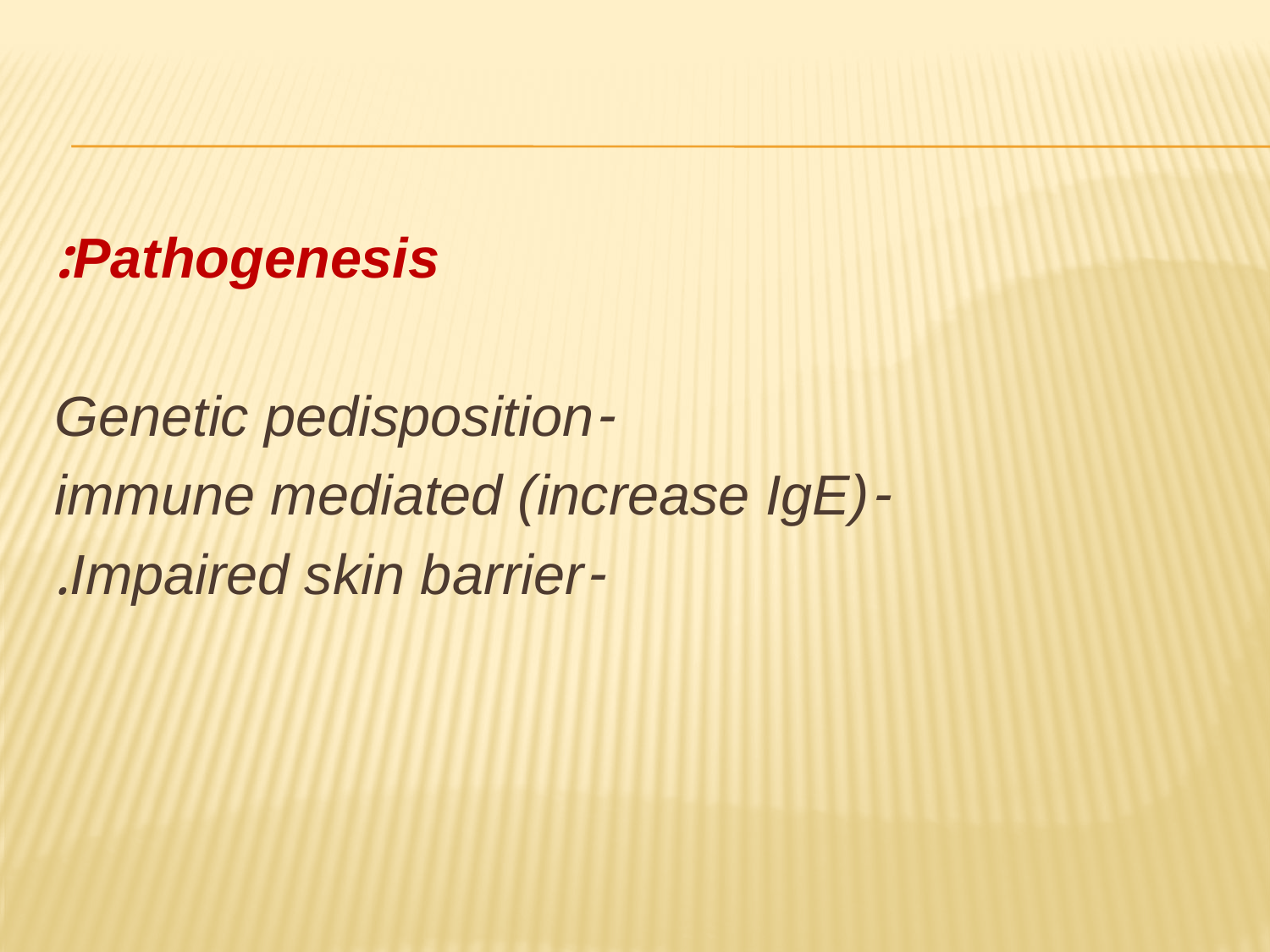

#
Pathogenesis:

-Genetic pedisposition
-immune mediated (increase IgE)
-Impaired skin barrier.